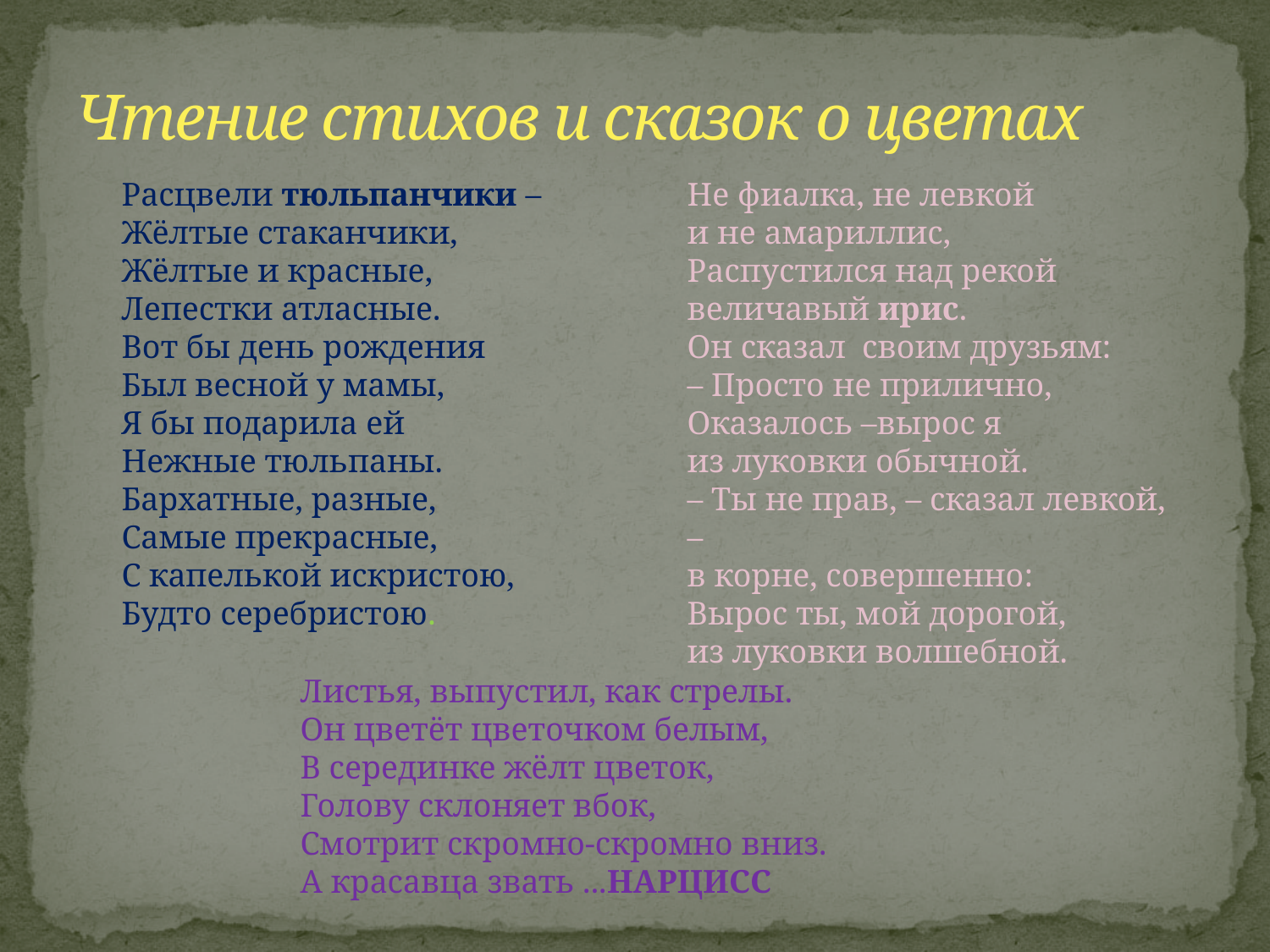

# Чтение стихов и сказок о цветах
Расцвели тюльпанчики –
Жёлтые стаканчики,
Жёлтые и красные,
Лепестки атласные.
Вот бы день рождения
Был весной у мамы,
Я бы подарила ей 
Нежные тюльпаны.
Бархатные, разные,
Самые прекрасные,
С капелькой искристою,
Будто серебристою.
Не фиалка, не левкой
и не амариллис,
Распустился над рекой 
величавый ирис.
Он сказал  своим друзьям:
– Просто не прилично,
Оказалось –вырос я
из луковки обычной.
– Ты не прав, – сказал левкой, –
в корне, совершенно:
Вырос ты, мой дорогой,
из луковки волшебной.
Листья, выпустил, как стрелы.
Он цветёт цветочком белым,
В серединке жёлт цветок,
Голову склоняет вбок,
Смотрит скромно-скромно вниз.
А красавца звать ...НАРЦИСС